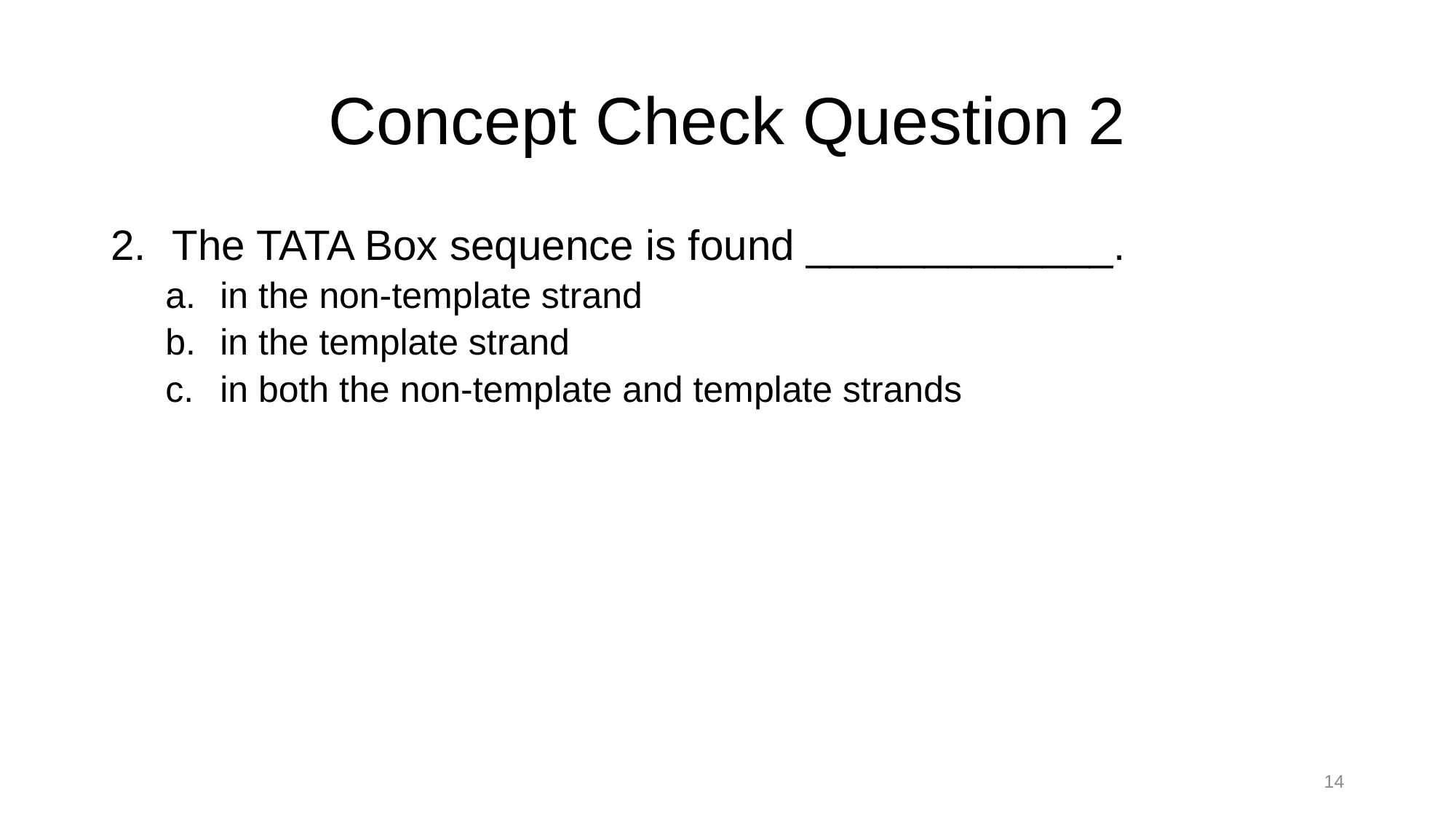

# Concept Check Question 2
The TATA Box sequence is found _____________.
in the non-template strand
in the template strand
in both the non-template and template strands

14